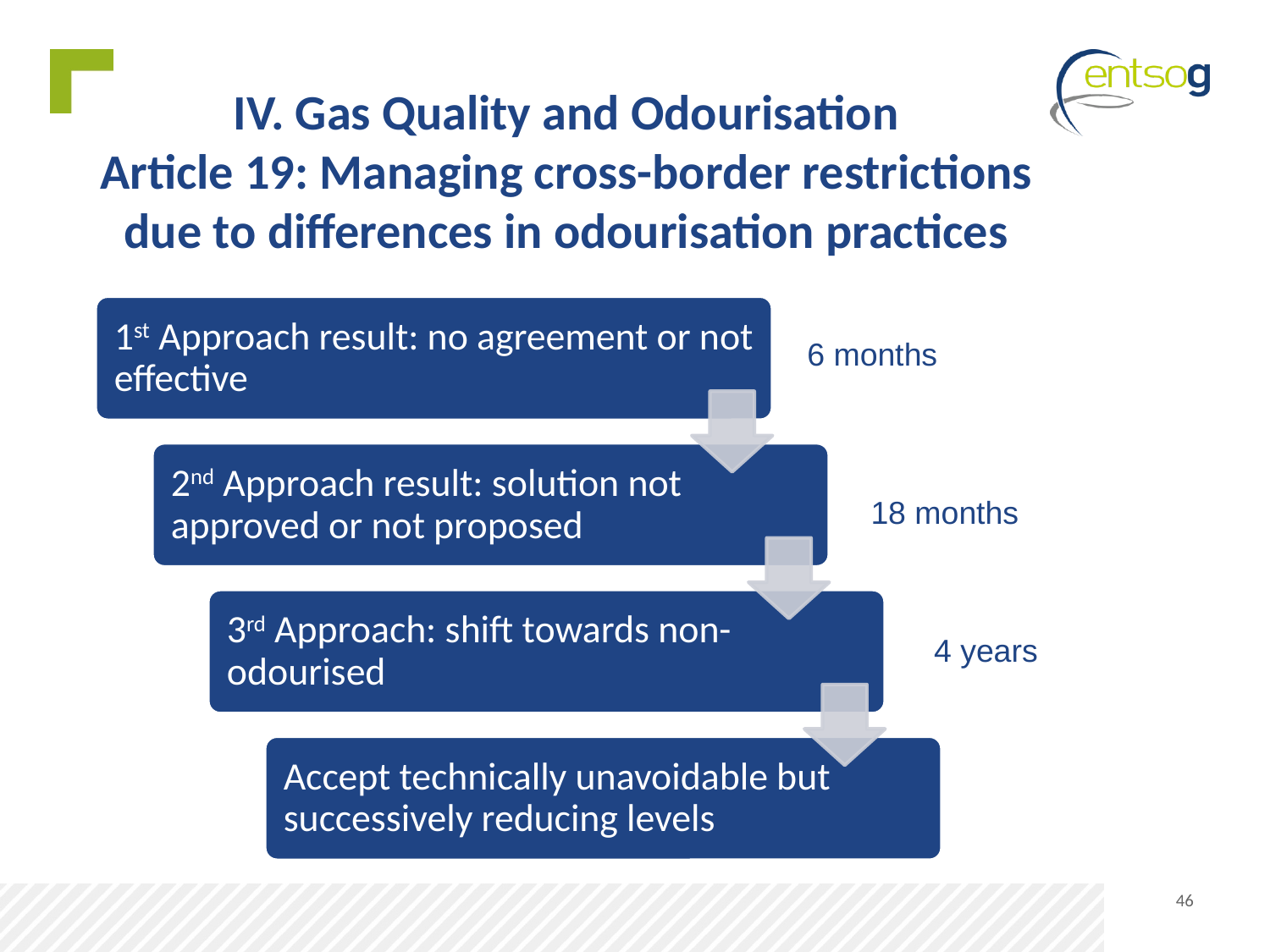

IV. Gas Quality and Odourisation
Article 19: Managing cross-border restrictions due to differences in odourisation practices
1st Approach result: no agreement or not effective
2nd Approach result: solution not approved or not proposed
3rd Approach: shift towards non-odourised
Accept technically unavoidable but successively reducing levels

6 months
18 months
4 years
46